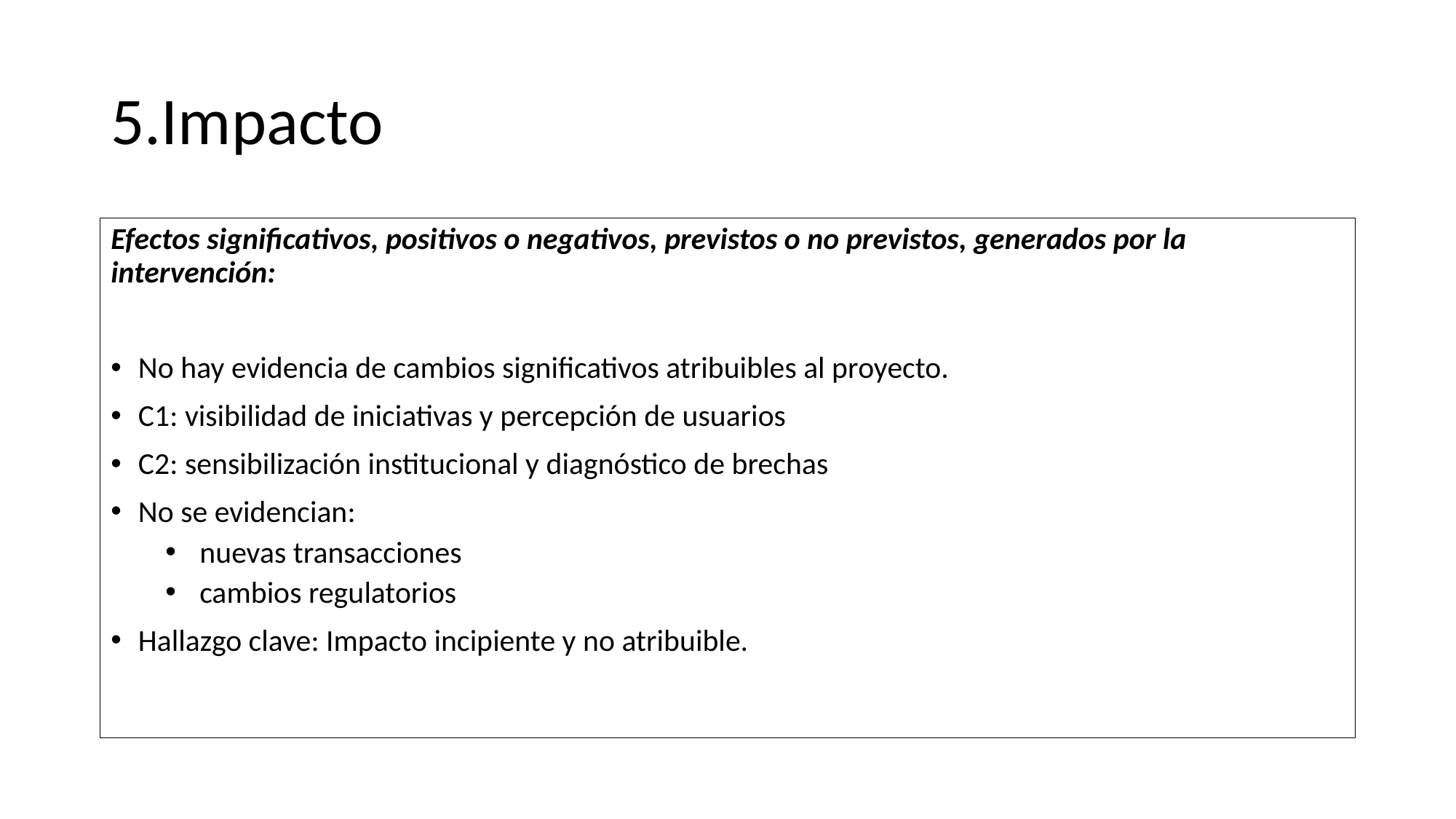

# 5.Impacto
Efectos significativos, positivos o negativos, previstos o no previstos, generados por la intervención:

No hay evidencia de cambios significativos atribuibles al proyecto.
C1: visibilidad de iniciativas y percepción de usuarios
C2: sensibilización institucional y diagnóstico de brechas
No se evidencian:
nuevas transacciones
cambios regulatorios
Hallazgo clave: Impacto incipiente y no atribuible.